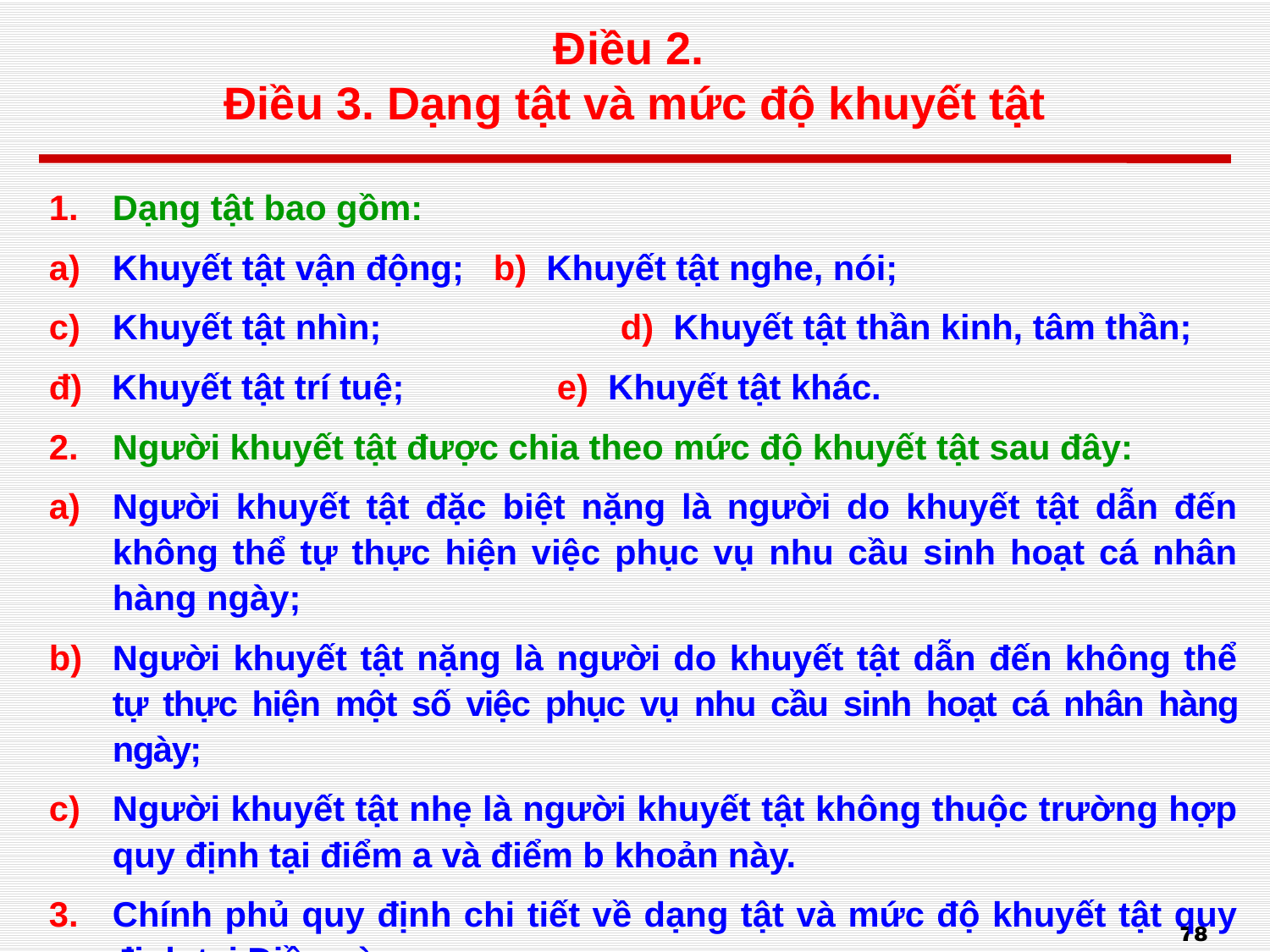

# Điều 2. Điều 3. Dạng tật và mức độ khuyết tật
Dạng tật bao gồm:
Khuyết tật vận động;	b)  Khuyết tật nghe, nói;
Khuyết tật nhìn;		d)  Khuyết tật thần kinh, tâm thần;
đ)   Khuyết tật trí tuệ; 	  	e)  Khuyết tật khác.
Người khuyết tật được chia theo mức độ khuyết tật sau đây:
Người khuyết tật đặc biệt nặng là người do khuyết tật dẫn đến không thể tự thực hiện việc phục vụ nhu cầu sinh hoạt cá nhân hàng ngày;
Người khuyết tật nặng là người do khuyết tật dẫn đến không thể tự thực hiện một số việc phục vụ nhu cầu sinh hoạt cá nhân hàng ngày;
Người khuyết tật nhẹ là người khuyết tật không thuộc trường hợp quy định tại điểm a và điểm b khoản này.
Chính phủ quy định chi tiết về dạng tật và mức độ khuyết tật quy định tại Điều này.